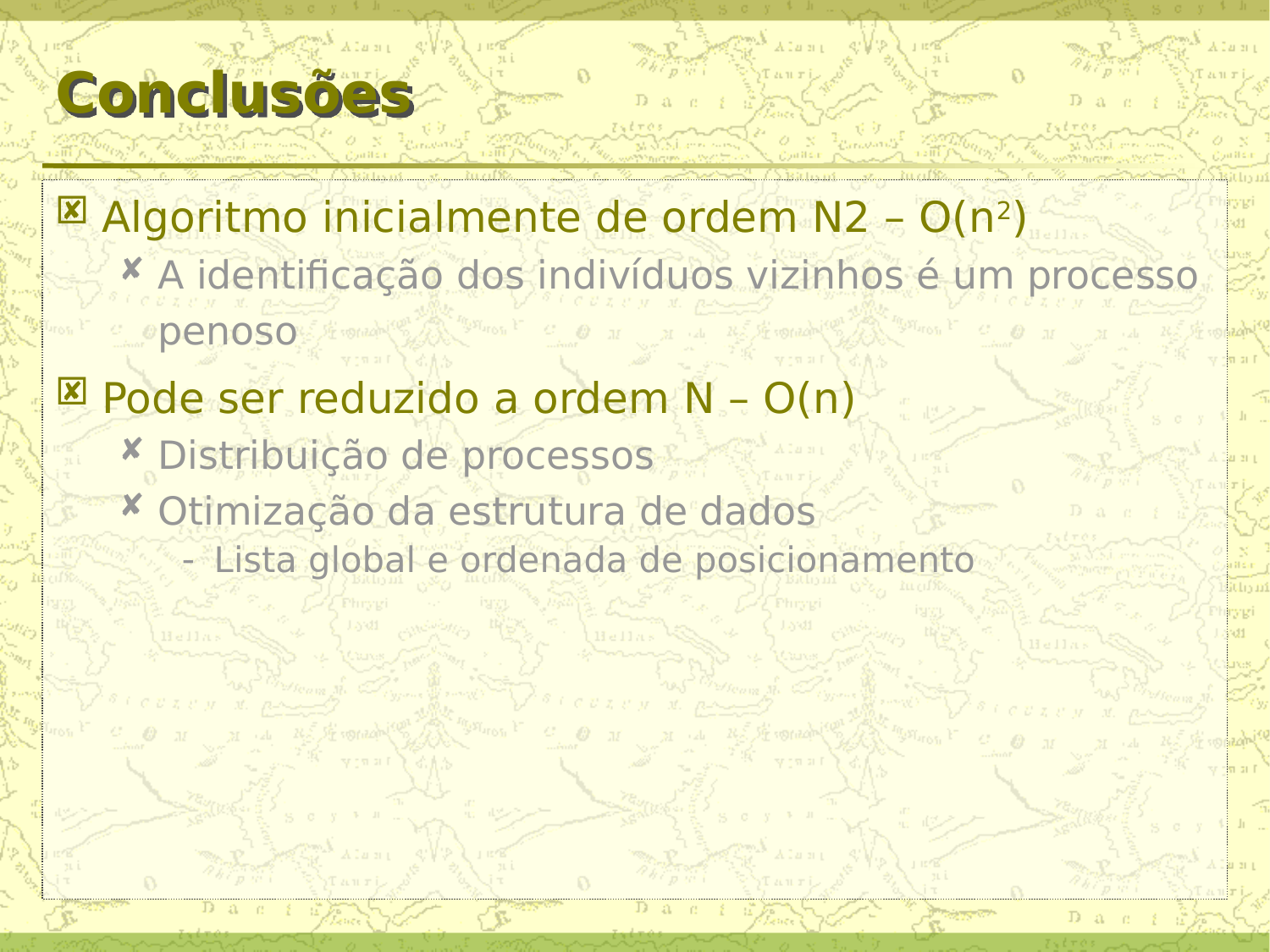

# Conclusões
Algoritmo inicialmente de ordem N2 – O(n2)
A identificação dos indivíduos vizinhos é um processo penoso
Pode ser reduzido a ordem N – O(n)
Distribuição de processos
Otimização da estrutura de dados
Lista global e ordenada de posicionamento